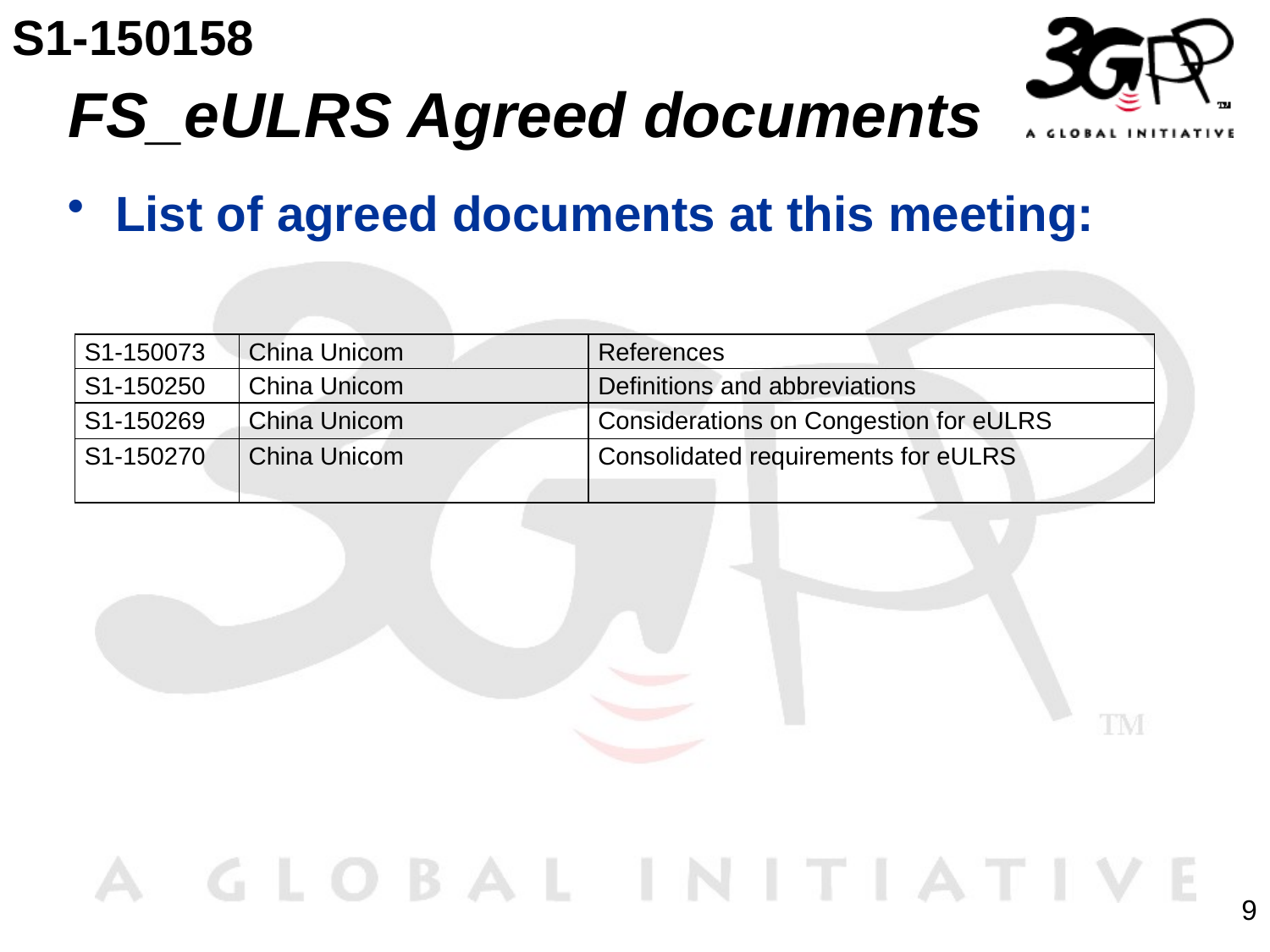

S1-150158
# FS_eULRS Agreed documents
List of agreed documents at this meeting:

| S1-150073 | China Unicom | References |
| --- | --- | --- |
| S1-150250 | China Unicom | Definitions and abbreviations |
| S1-150269 | China Unicom | Considerations on Congestion for eULRS |
| S1-150270 | China Unicom | Consolidated requirements for eULRS |
9